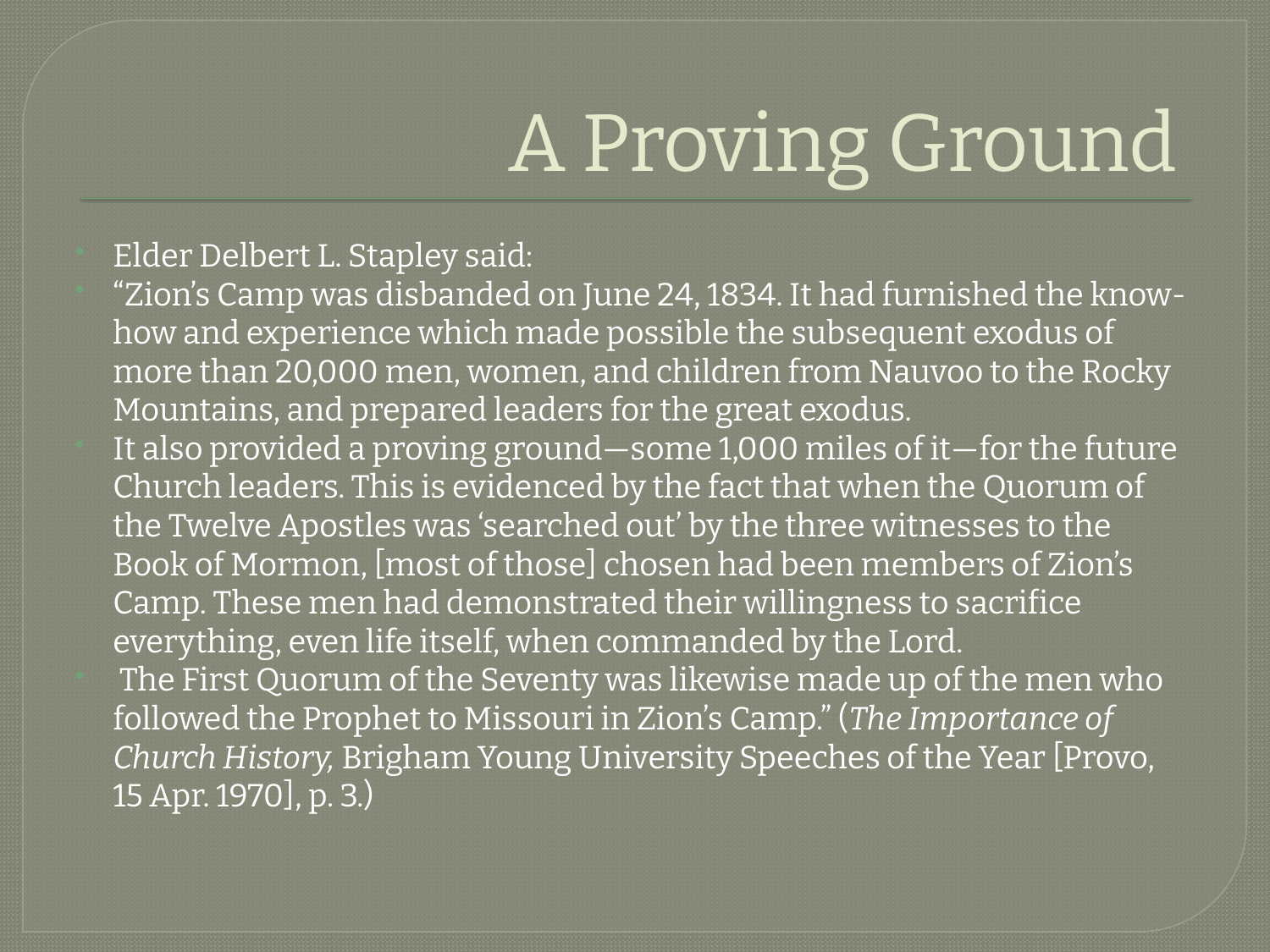

# A Proving Ground
Elder Delbert L. Stapley said:
“Zion’s Camp was disbanded on June 24, 1834. It had furnished the know-how and experience which made possible the subsequent exodus of more than 20,000 men, women, and children from Nauvoo to the Rocky Mountains, and prepared leaders for the great exodus.
It also provided a proving ground—some 1,000 miles of it—for the future Church leaders. This is evidenced by the fact that when the Quorum of the Twelve Apostles was ‘searched out’ by the three witnesses to the Book of Mormon, [most of those] chosen had been members of Zion’s Camp. These men had demonstrated their willingness to sacrifice everything, even life itself, when commanded by the Lord.
 The First Quorum of the Seventy was likewise made up of the men who followed the Prophet to Missouri in Zion’s Camp.” (The Importance of Church History, Brigham Young University Speeches of the Year [Provo, 15 Apr. 1970], p. 3.)